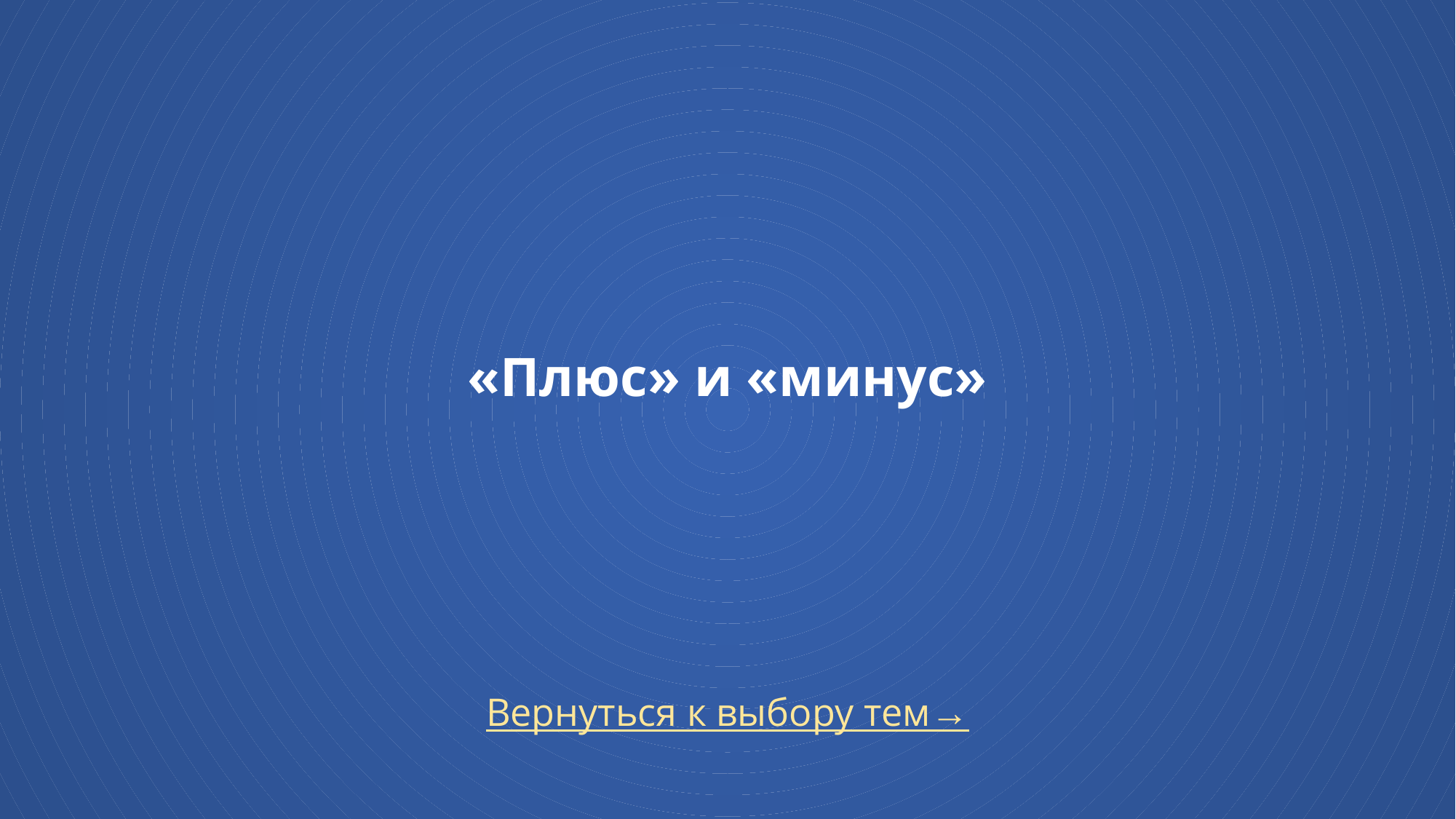

# «Плюс» и «минус»
Вернуться к выбору тем→